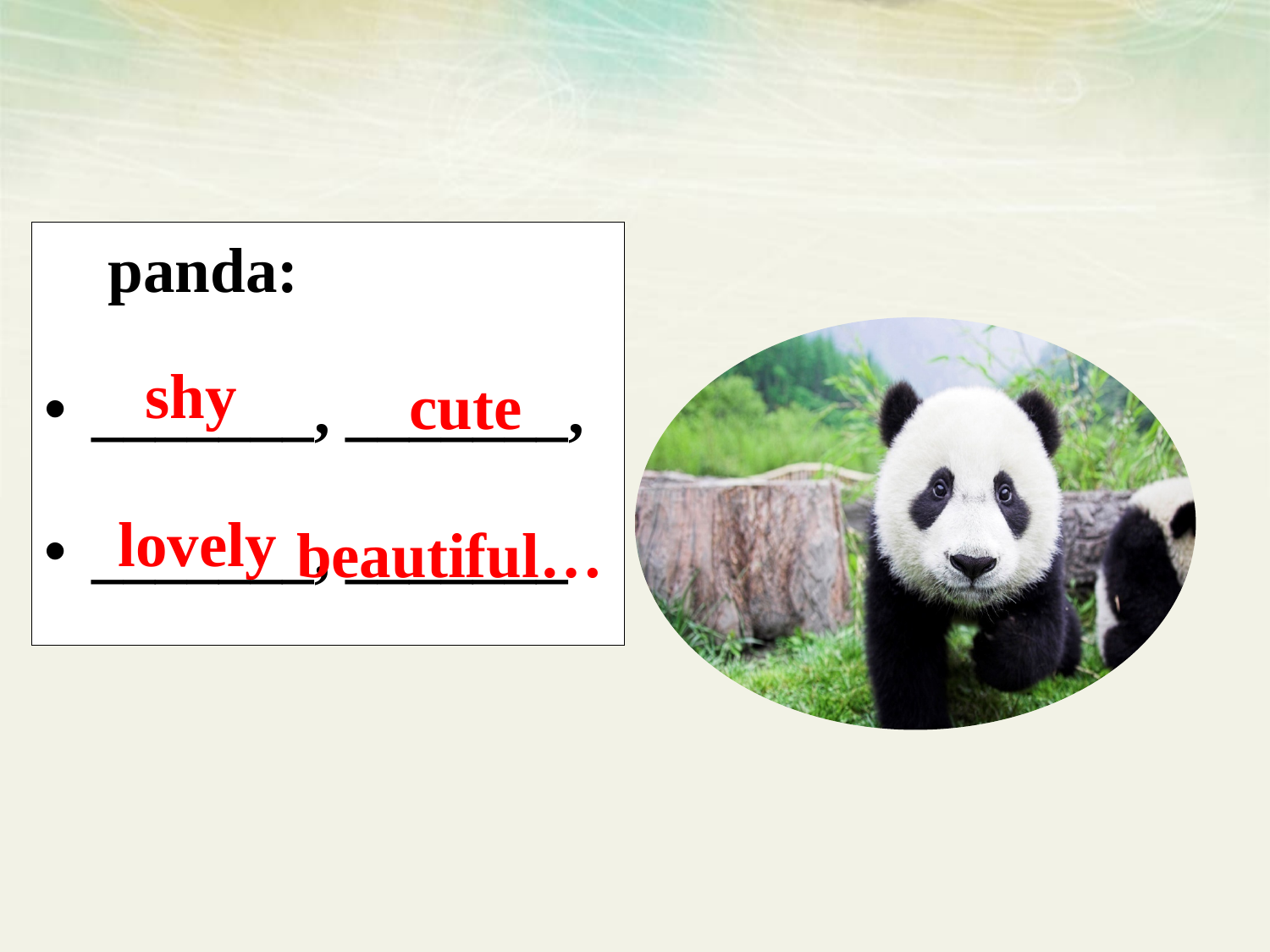

panda:
_______, _______,
_______, _______

shy
cute
lovely
beautiful…